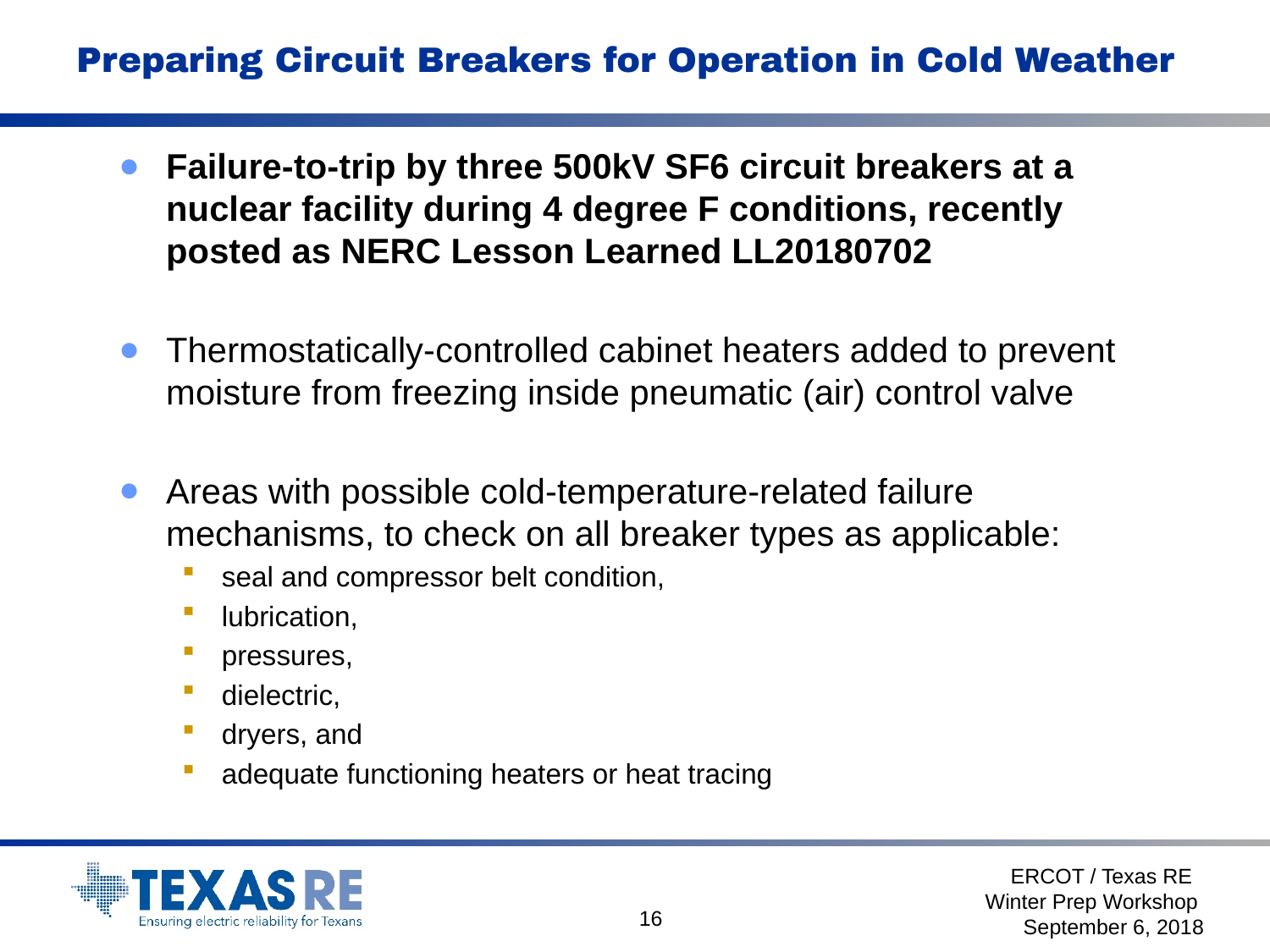

# Preparing Circuit Breakers for Operation in Cold Weather
Failure-to-trip by three 500kV SF6 circuit breakers at a nuclear facility during 4 degree F conditions, recently posted as NERC Lesson Learned LL20180702

Thermostatically-controlled cabinet heaters added to prevent moisture from freezing inside pneumatic (air) control valve

Areas with possible cold-temperature-related failure mechanisms, to check on all breaker types as applicable:
seal and compressor belt condition,
lubrication,
pressures,
dielectric,
dryers, and
adequate functioning heaters or heat tracing
ERCOT / Texas RE   Winter Prep Workshop  September 6, 2018